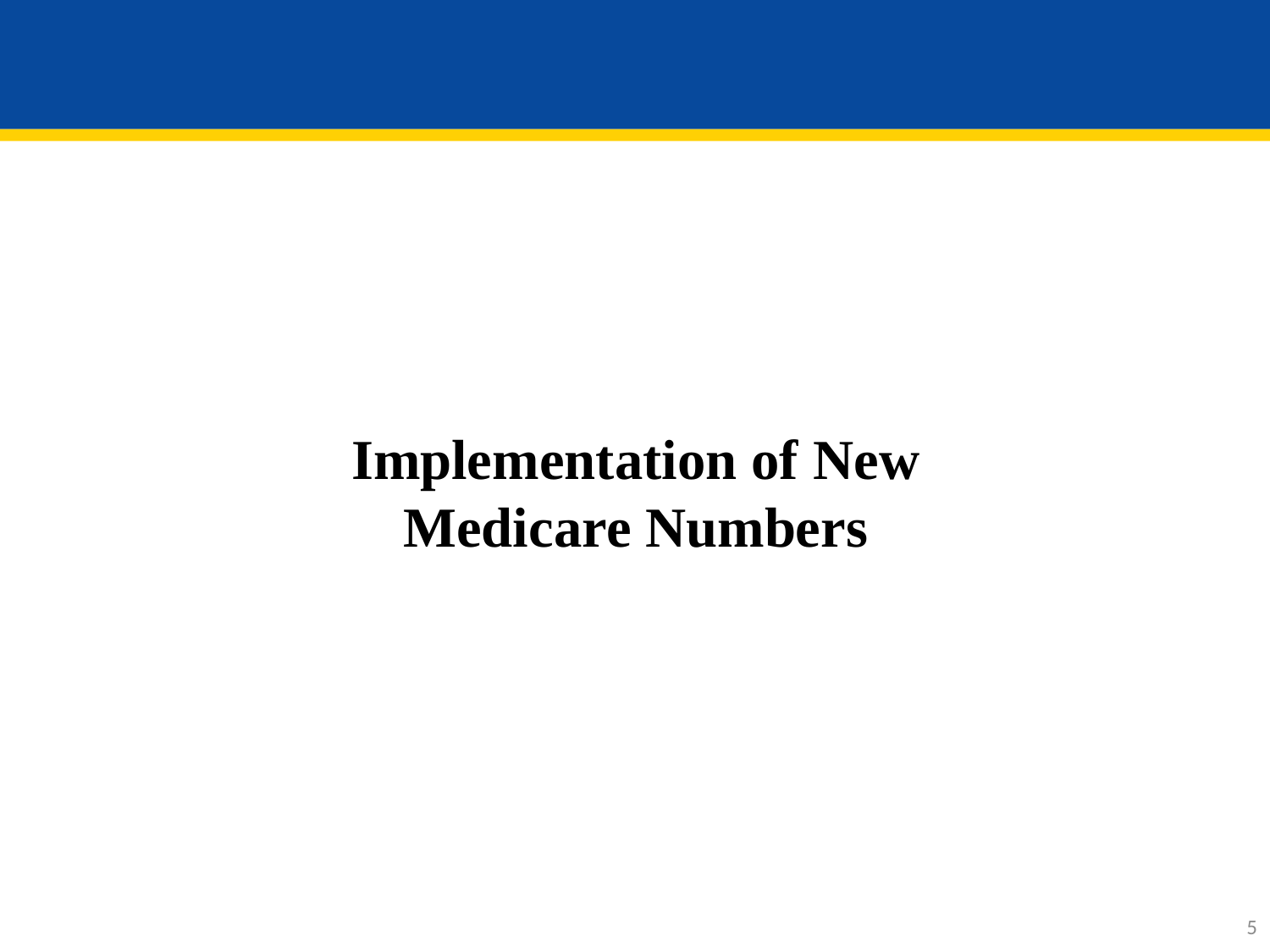

# Implementation of New Medicare Numbers
5